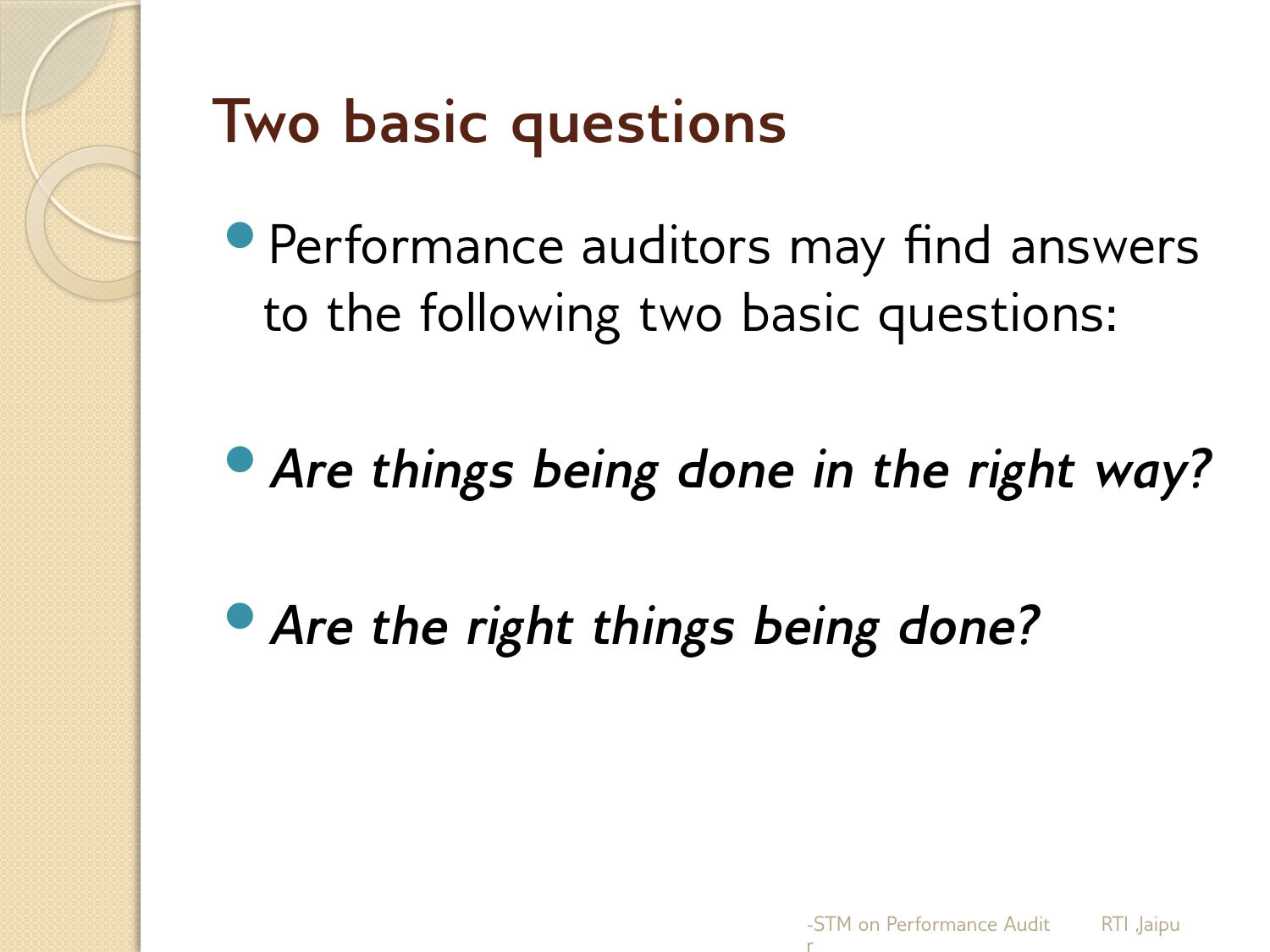

# Two basic questions
Performance auditors may find answers to the following two basic questions:

Are things being done in the right way?

Are the right things being done?

-STM on Performance Audit        RTI ,Jaipur